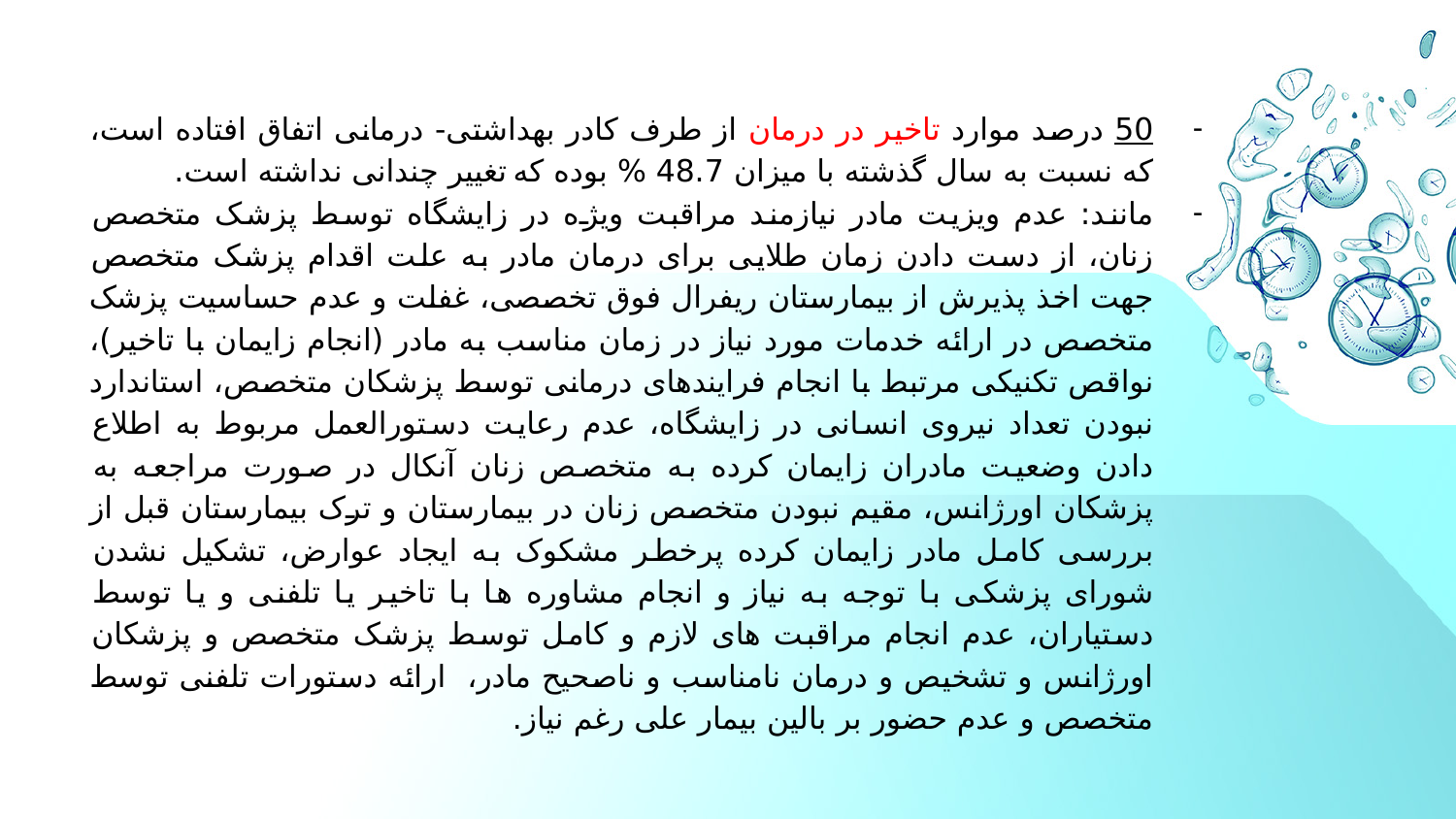

50 درصد موارد تاخیر در درمان از طرف کادر بهداشتی- درمانی اتفاق افتاده است، که نسبت به سال گذشته با میزان 48.7 % بوده که تغییر چندانی نداشته است.
مانند: عدم ویزیت مادر نیازمند مراقبت ویژه در زایشگاه توسط پزشک متخصص زنان، از دست دادن زمان طلایی برای درمان مادر به علت اقدام پزشک متخصص جهت اخذ پذیرش از بیمارستان ریفرال فوق تخصصی، غفلت و عدم حساسیت پزشک متخصص در ارائه خدمات مورد نیاز در زمان مناسب به مادر (انجام زایمان با تاخیر)، نواقص تکنیکی مرتبط با انجام فرایندهای درمانی توسط پزشکان متخصص، استاندارد نبودن تعداد نیروی انسانی در زایشگاه، عدم رعایت دستورالعمل مربوط به اطلاع دادن وضعیت مادران زایمان کرده به متخصص زنان آنکال در صورت مراجعه به پزشکان اورژانس، مقیم نبودن متخصص زنان در بیمارستان و ترک بیمارستان قبل از بررسی کامل مادر زایمان کرده پرخطر مشکوک به ایجاد عوارض، تشکیل نشدن شورای پزشکی با توجه به نیاز و انجام مشاوره ها با تاخیر یا تلفنی و یا توسط دستیاران، عدم انجام مراقبت های لازم و کامل توسط پزشک متخصص و پزشکان اورژانس و تشخیص و درمان نامناسب و ناصحیح مادر،  ارائه دستورات تلفنی توسط متخصص و عدم حضور بر بالین بیمار علی رغم نیاز.